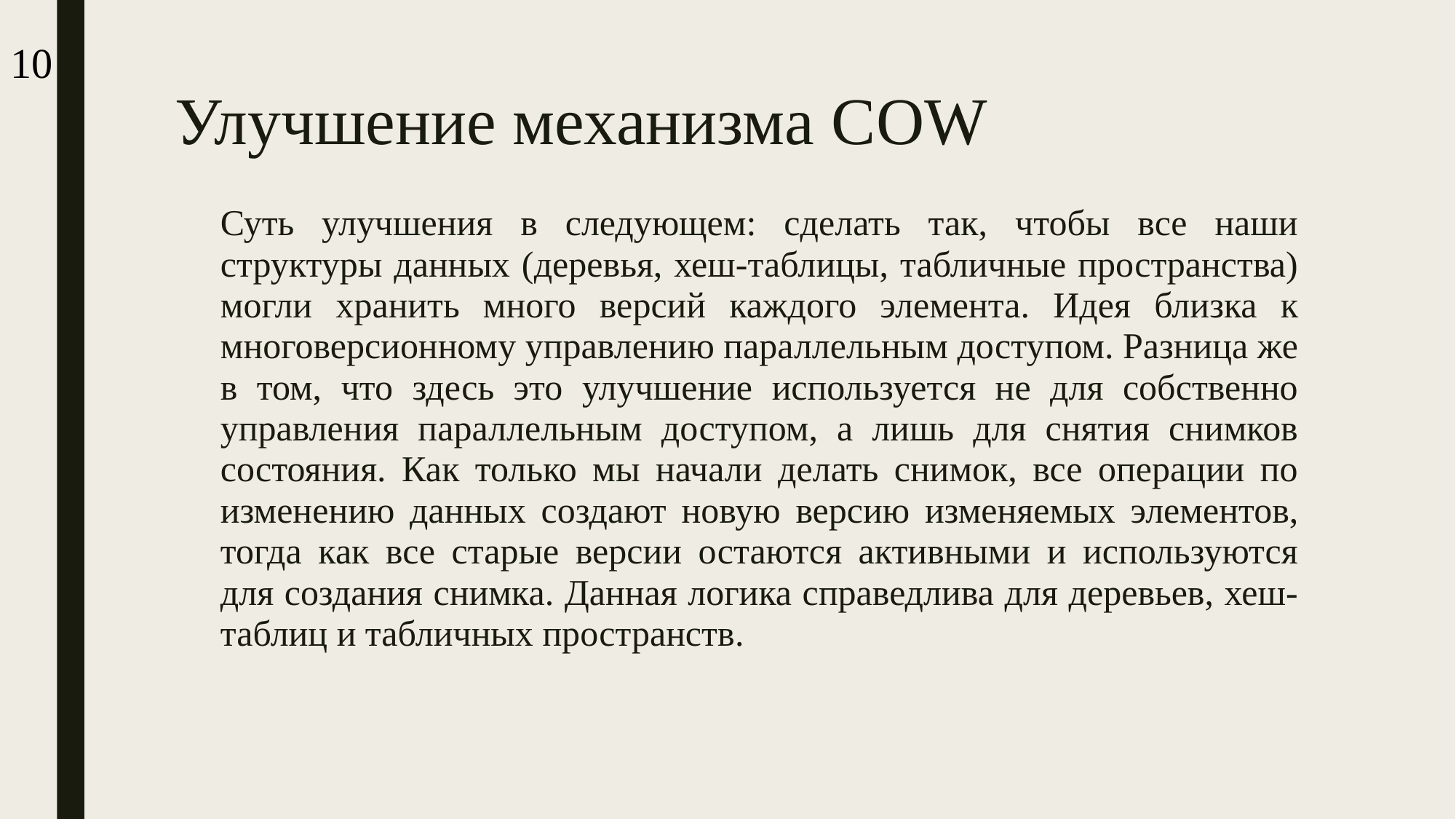

10
# Улучшение механизма COW
Суть улучшения в следующем: сделать так, чтобы все наши структуры данных (деревья, хеш-таблицы, табличные пространства) могли хранить много версий каждого элемента. Идея близка к многоверсионному управлению параллельным доступом. Разница же в том, что здесь это улучшение используется не для собственно управления параллельным доступом, а лишь для снятия снимков состояния. Как только мы начали делать снимок, все операции по изменению данных создают новую версию изменяемых элементов, тогда как все старые версии остаются активными и используются для создания снимка. Данная логика справедлива для деревьев, хеш-таблиц и табличных пространств.